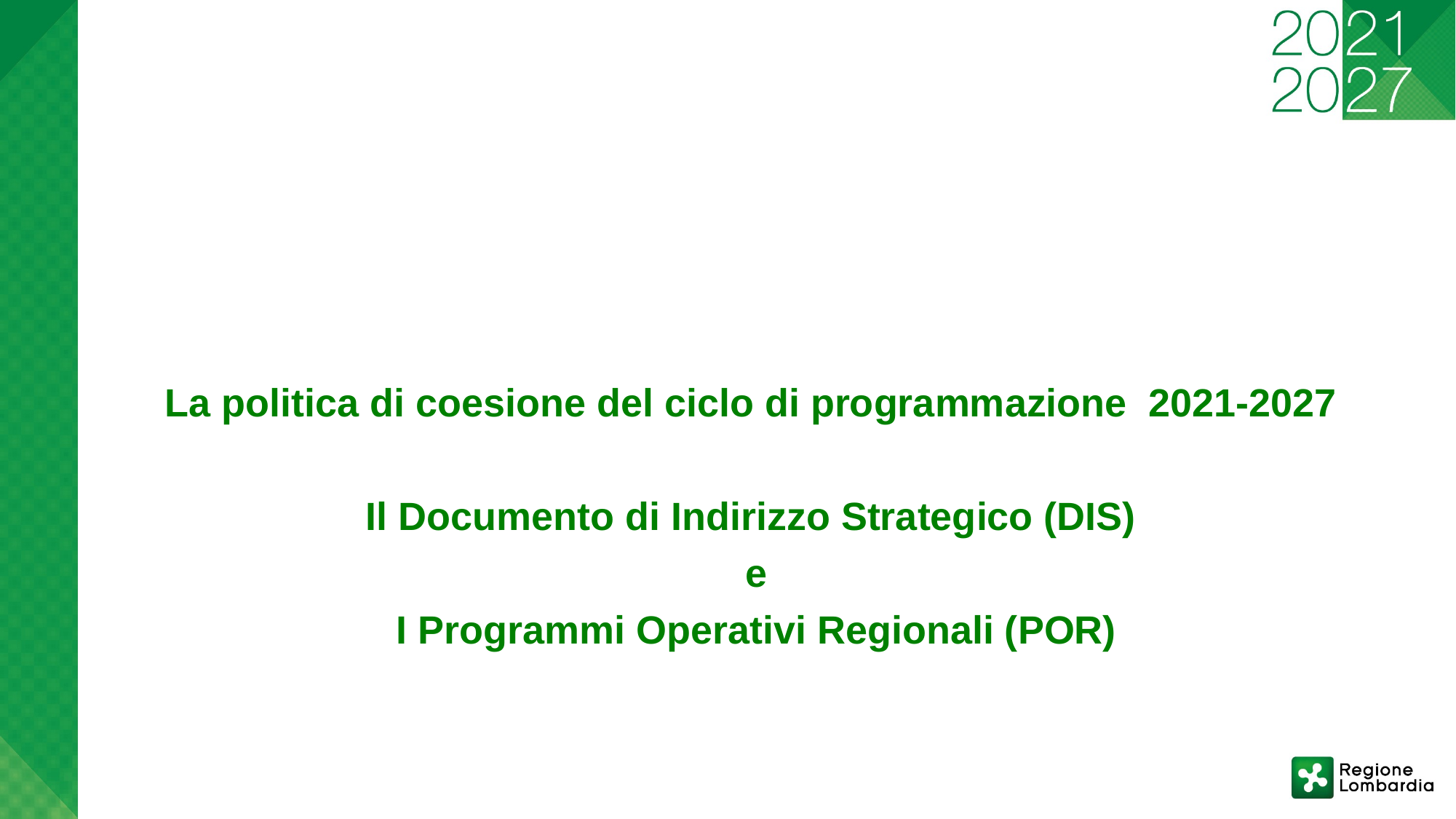

La politica di coesione del ciclo di programmazione  2021-2027

Il Documento di Indirizzo Strategico (DIS)
e
I Programmi Operativi Regionali (POR)